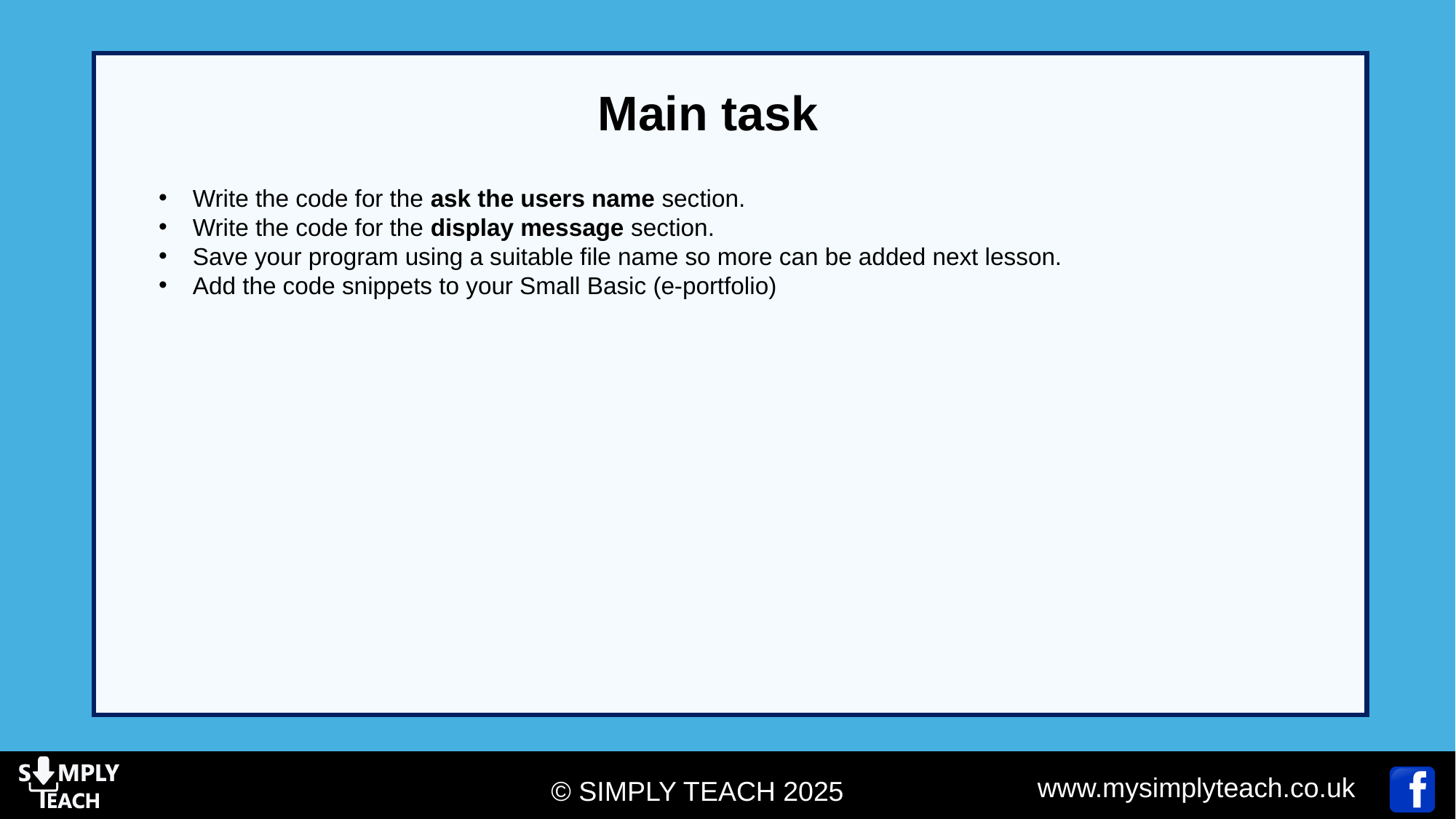

Main task
Write the code for the ask the users name section.
Write the code for the display message section.
Save your program using a suitable file name so more can be added next lesson.
Add the code snippets to your Small Basic (e-portfolio)